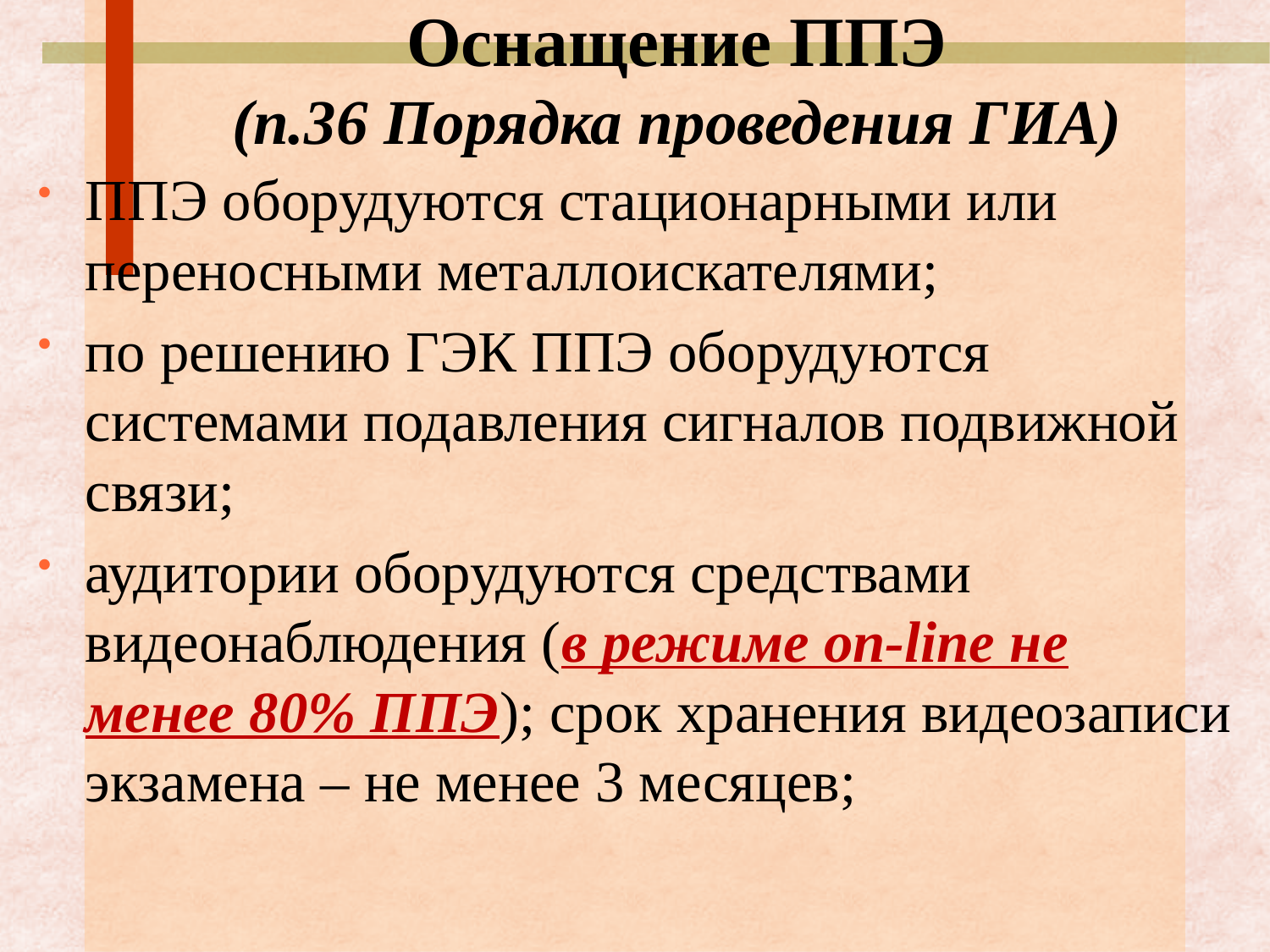

# Оснащение ППЭ (п.36 Порядка проведения ГИА)
ППЭ оборудуются стационарными или переносными металлоискателями;
по решению ГЭК ППЭ оборудуются системами подавления сигналов подвижной связи;
аудитории оборудуются средствами видеонаблюдения (в режиме on-line не менее 80% ППЭ); срок хранения видеозаписи экзамена – не менее 3 месяцев;